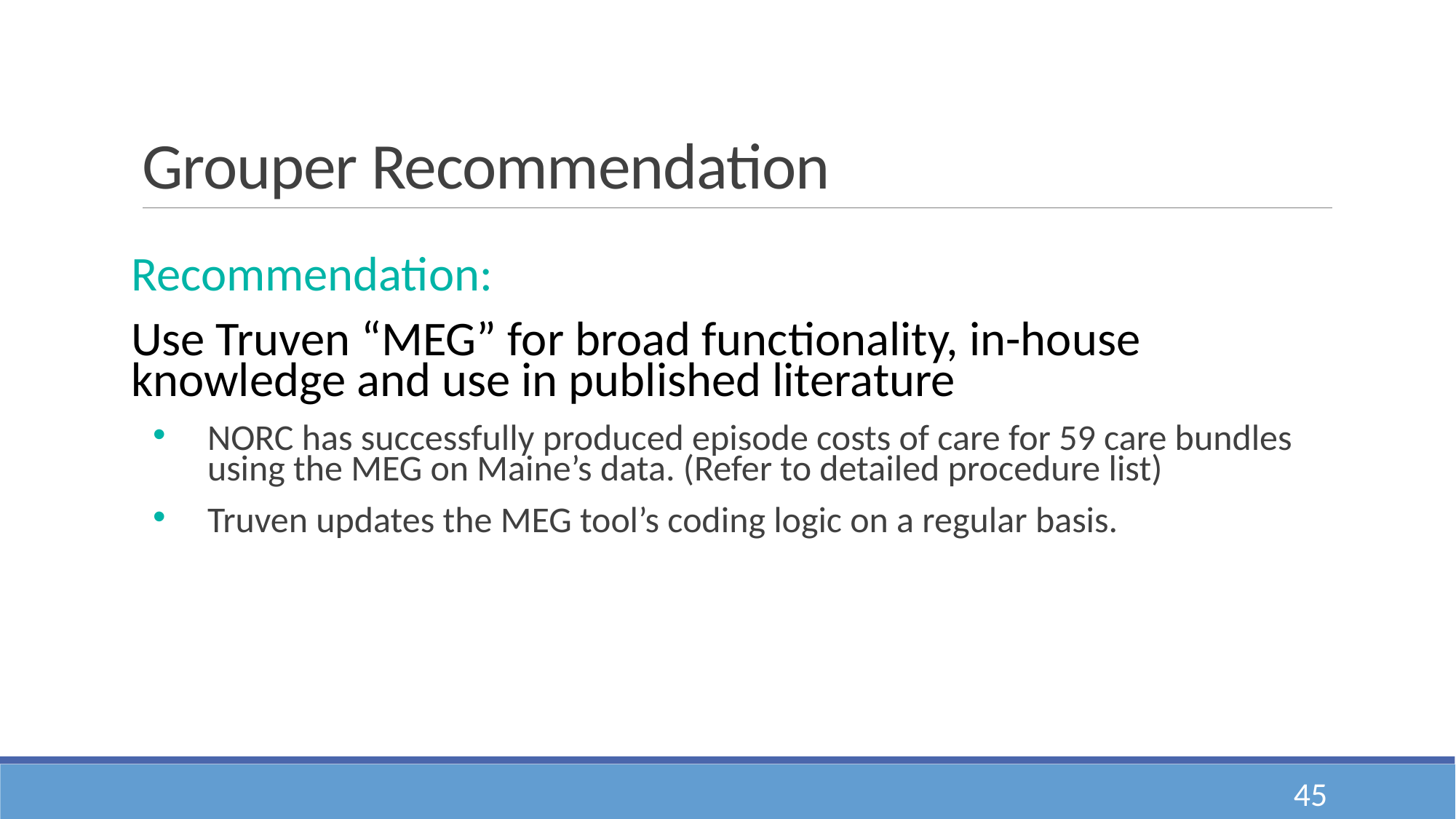

# Grouper Recommendation
Recommendation:
Use Truven “MEG” for broad functionality, in-house knowledge and use in published literature
NORC has successfully produced episode costs of care for 59 care bundles using the MEG on Maine’s data. (Refer to detailed procedure list)
Truven updates the MEG tool’s coding logic on a regular basis.

45